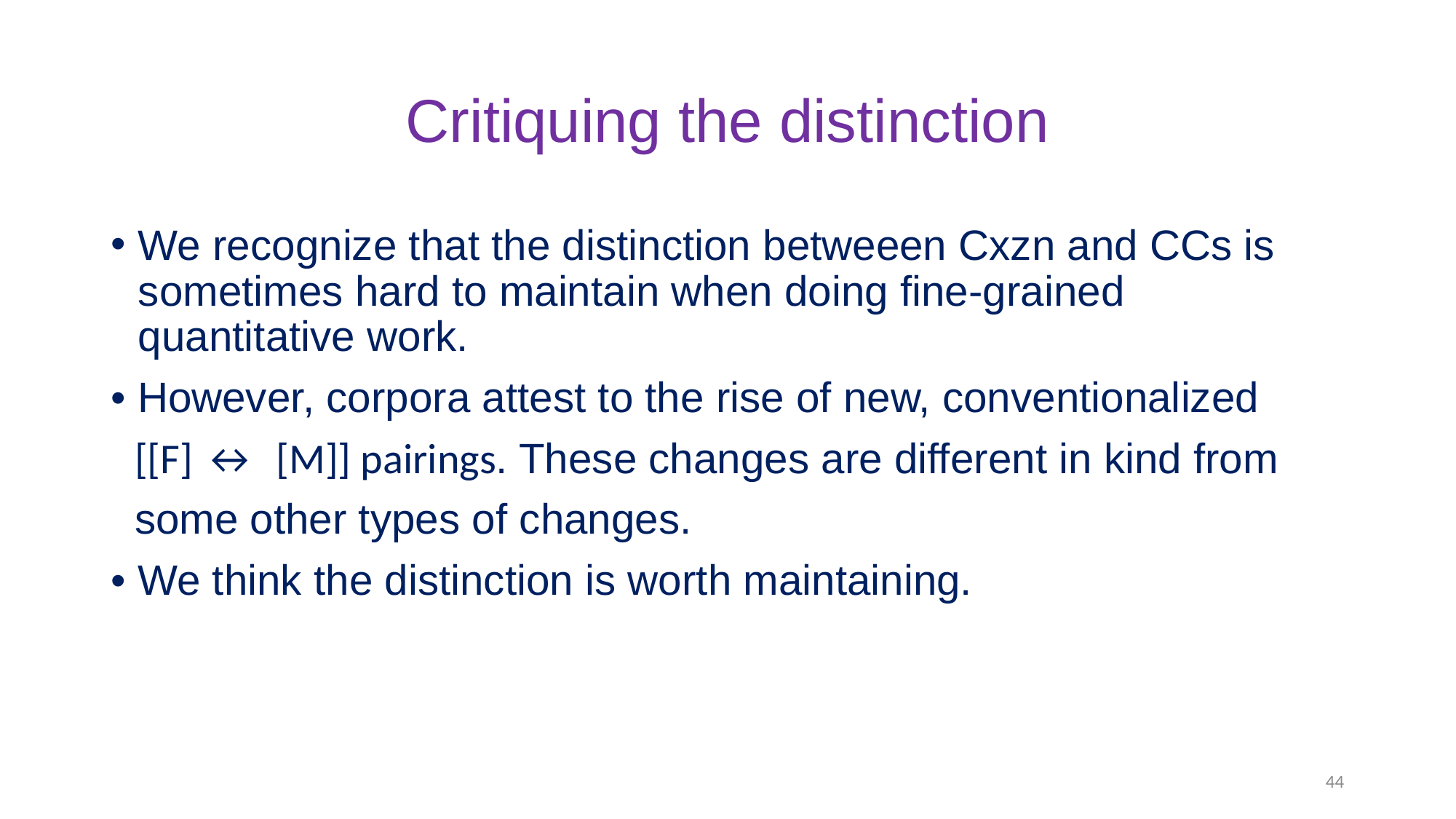

# Critiquing the distinction
We recognize that the distinction betweeen Cxzn and CCs is sometimes hard to maintain when doing fine-grained quantitative work.
• However, corpora attest to the rise of new, conventionalized
  [[F] ↔  [M]] pairings. These changes are different in kind from
  some other types of changes.
• We think the distinction is worth maintaining.

44